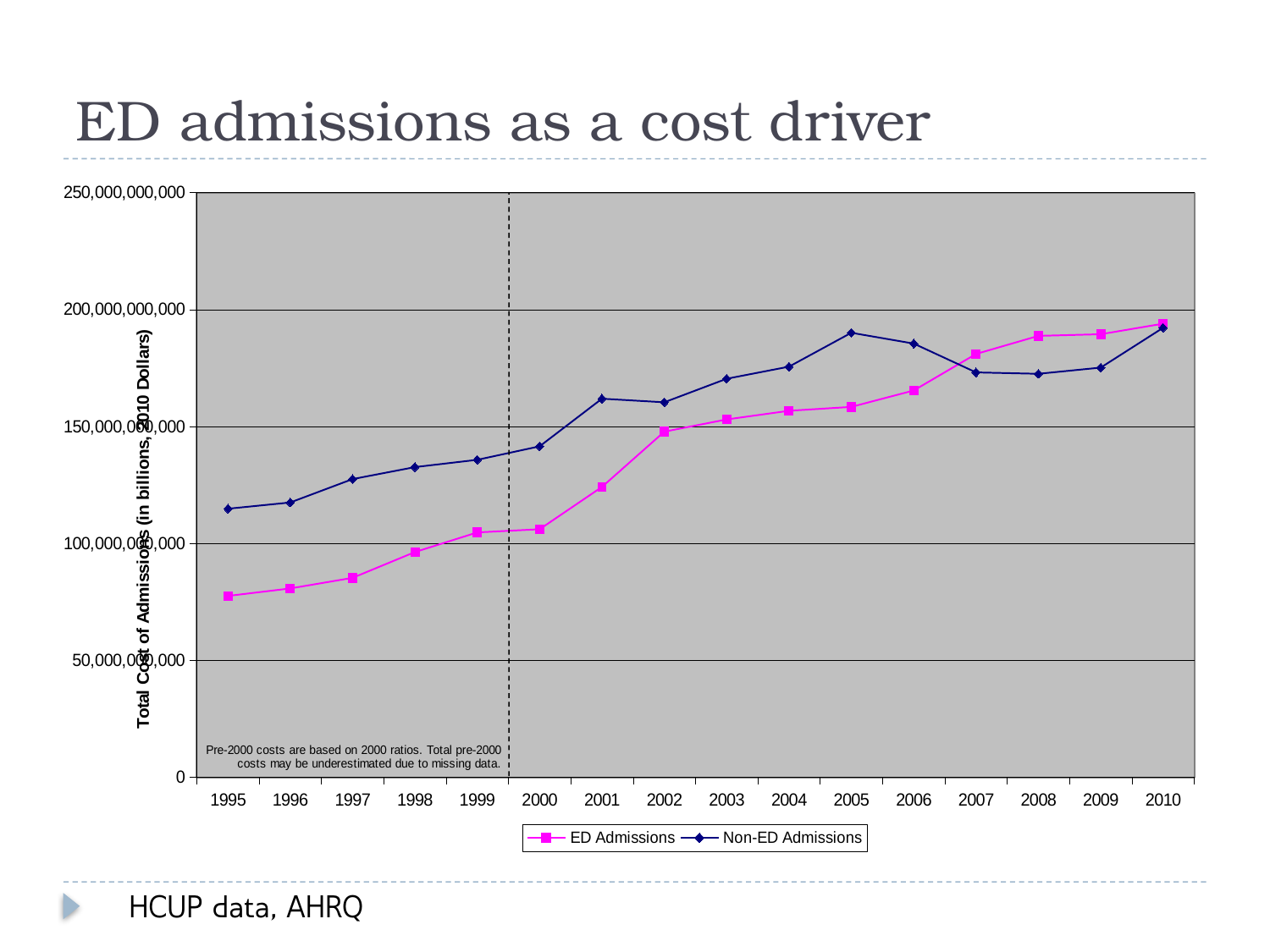

# ED admissions as a cost driver

### Chart

| Category | ED Admissions | Non-ED Admissions |
|---|---|---|
| 1995 | 77560069209.0 | 114857269797.0 |
| 1996 | 80761926794.0 | 117537150936.0 |
| 1997 | 85289980980.0 | 127534829352.0 |
| 1998 | 96307034934.0 | 132652308782.0 |
| 1999 | 104709430405.0 | 135789337105.0 |
| 2000 | 106084222055.0 | 141554274046.0 |
| 2001 | 124168738799.0 | 161904702987.0 |
| 2002 | 147819358380.0 | 160370955708.0 |
| 2003 | 153053602604.0 | 170445965222.0 |
| 2004 | 156732998228.0 | 175619114301.0 |
| 2005 | 158408465886.0 | 190094816306.0 |
| 2006 | 165407813560.0 | 185482753924.0 |
| 2007 | 181032488428.0 | 173145279130.0 |
| 2008 | 188765872008.0 | 172560407914.0 |
| 2009 | 189471790894.0 | 175201997424.0 |
| 2010 | 193975533478.0 | 192217285042.0 |
HCUP data, AHRQ